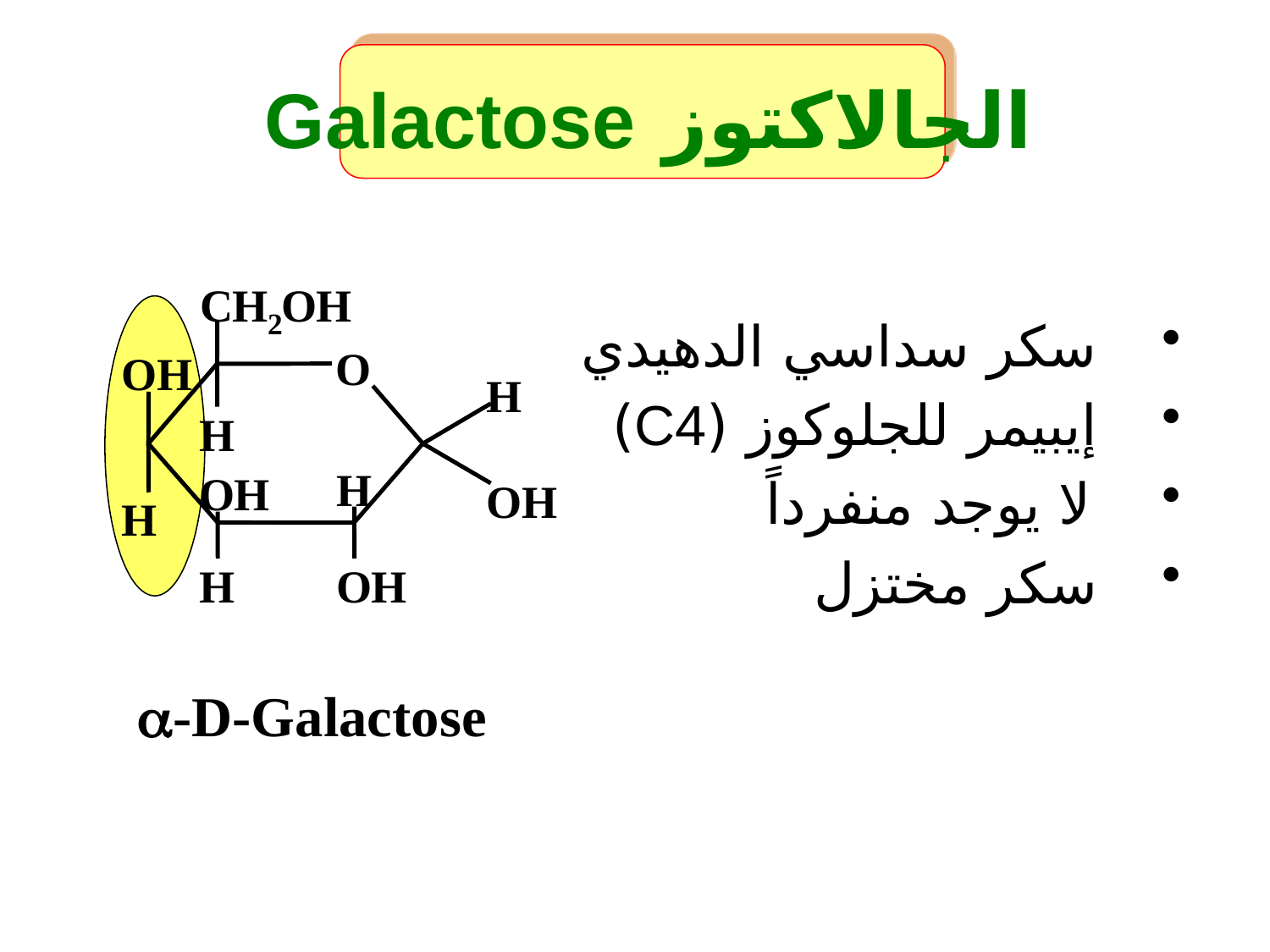

# الجالاكتوز Galactose

C
H
O
H

2

O
OH

H

H

H
O
H
OH
H

H
O
H

α-D-Galactose
سكر سداسي الدهيدي
إيبيمر للجلوكوز (C4)
لا يوجد منفرداً
سكر مختزل